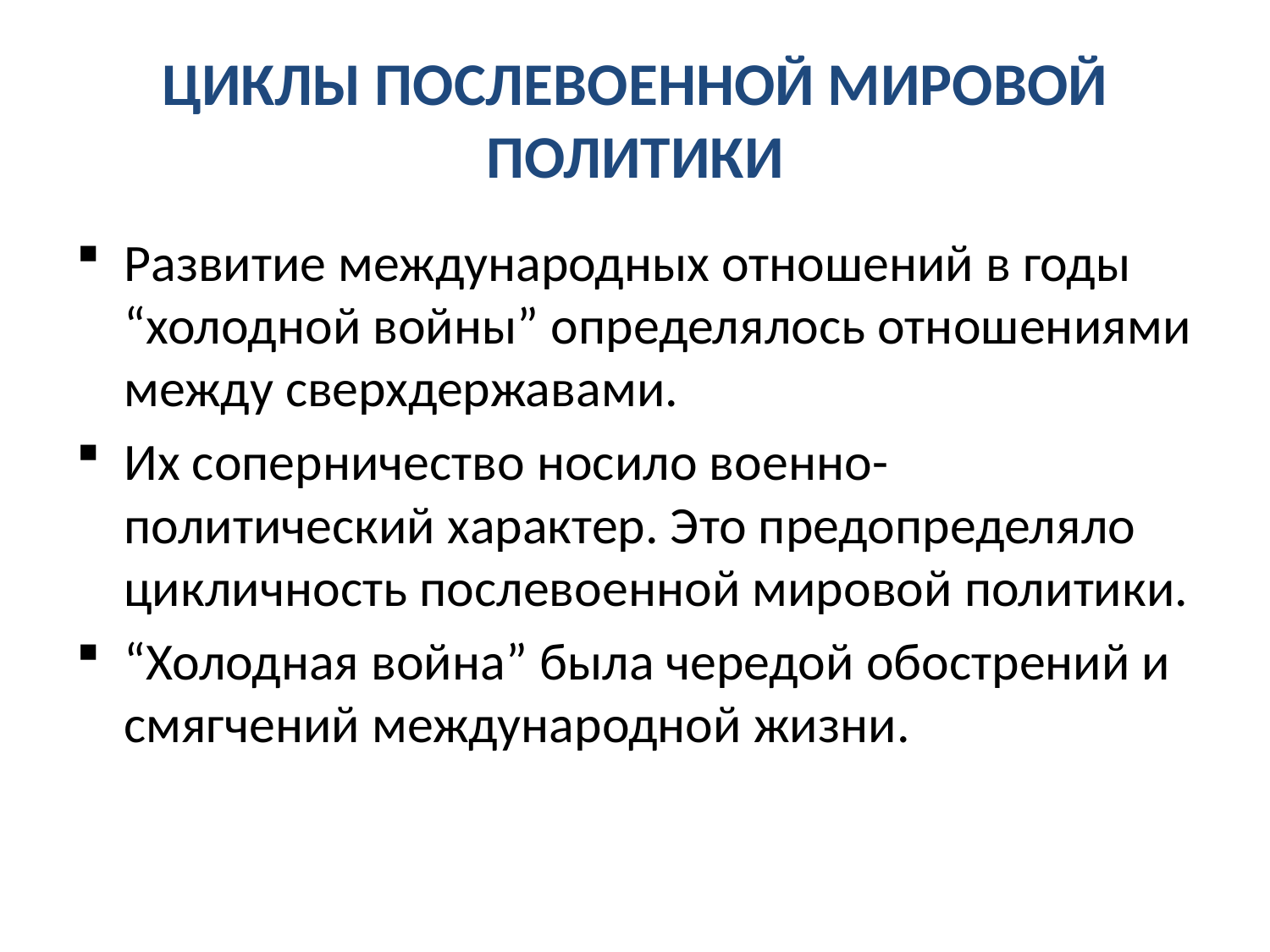

# ЦИКЛЫ ПОСЛЕВОЕННОЙ МИРОВОЙ ПОЛИТИКИ
Развитие международных отношений в годы “холодной войны” определялось отношениями между сверхдержавами.
Их соперничество носило военно- политический характер. Это предопределяло цикличность послевоенной мировой политики.
“Холодная война” была чередой обострений и смягчений международной жизни.